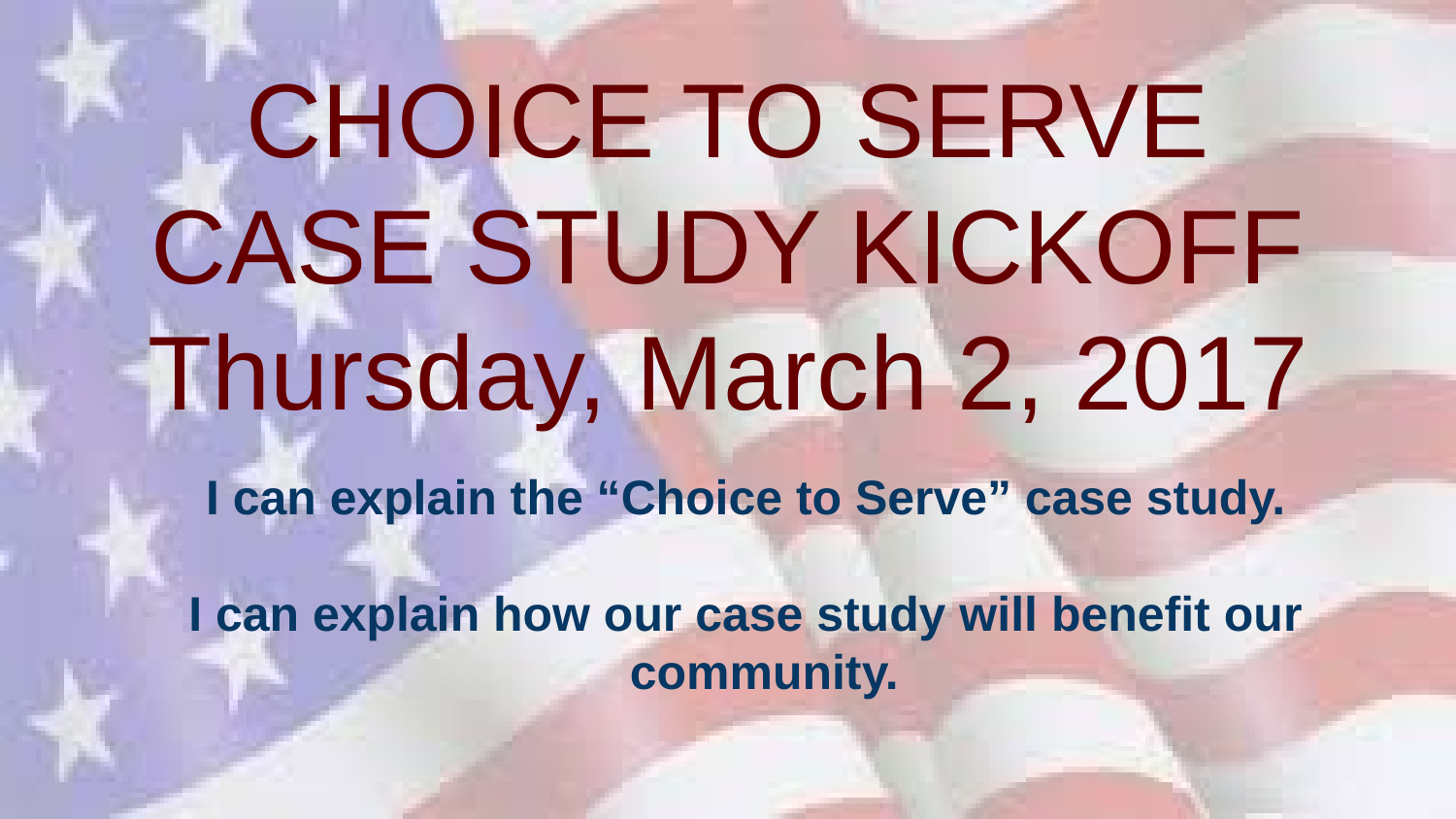

# CHOICE TO SERVE
CASE STUDY KICKOFF
Thursday, March 2, 2017
I can explain the “Choice to Serve” case study.

I can explain how our case study will benefit our community.